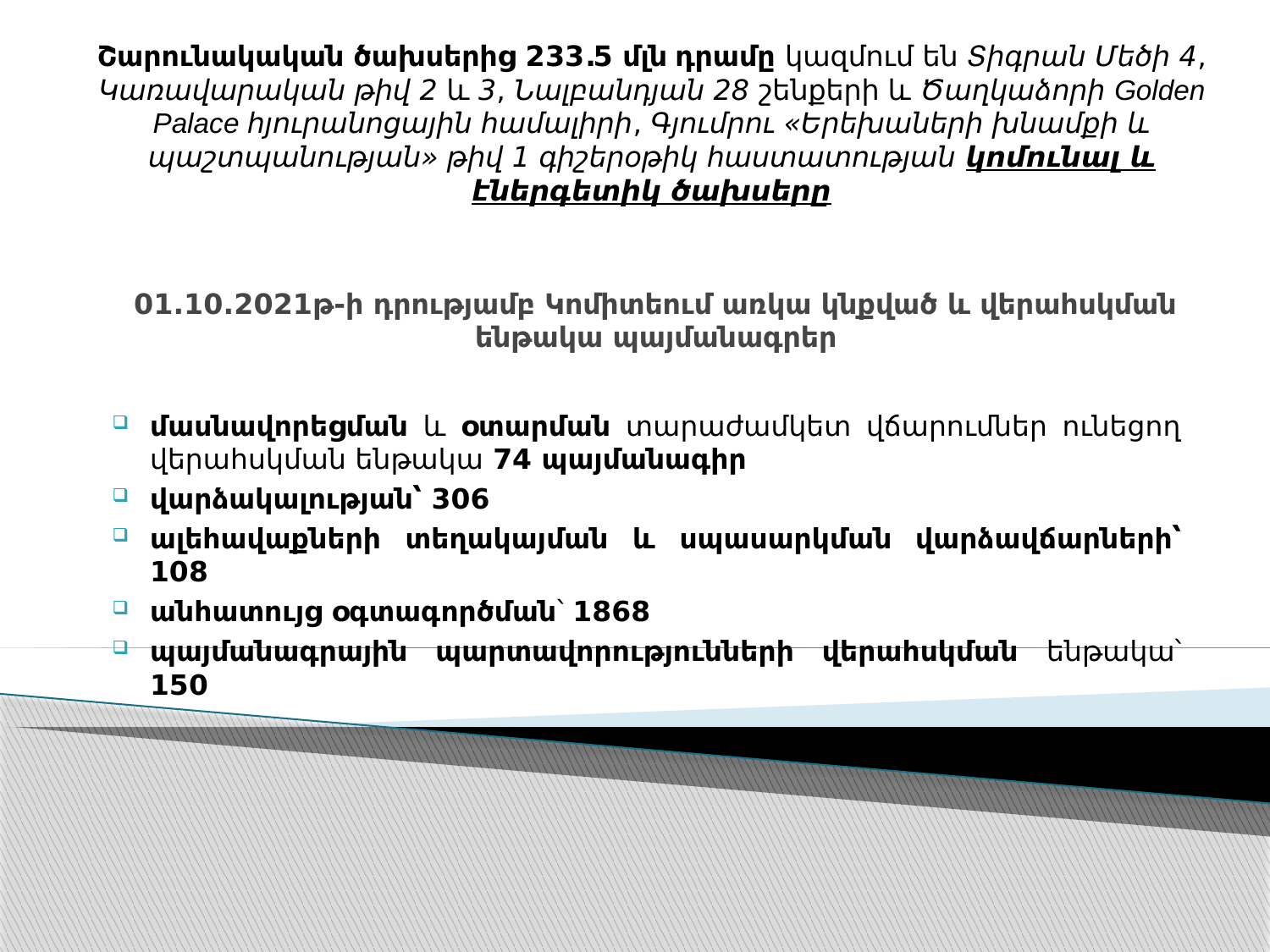

Շարունակական ծախսերից 233.5 մլն դրամը կազմում են Տիգրան Մեծի 4, Կառավարական թիվ 2 և 3, Նալբանդյան 28 շենքերի և Ծաղկաձորի Golden Palace հյուրանոցային համալիրի, Գյումրու «Երեխաների խնամքի և պաշտպանության» թիվ 1 գիշերօթիկ հաստատության կոմունալ և էներգետիկ ծախսերը
# 01.10.2021թ-ի դրությամբ Կոմիտեում առկա կնքված և վերահսկման ենթակա պայմանագրեր
մասնավորեցման և օտարման տարաժամկետ վճարումներ ունեցող վերահսկման ենթակա 74 պայմանագիր
վարձակալության՝ 306
ալեհավաքների տեղակայման և սպասարկման վարձավճարների՝ 108
անհատույց օգտագործման՝ 1868
պայմանագրային պարտավորությունների վերահսկման ենթակա՝ 150